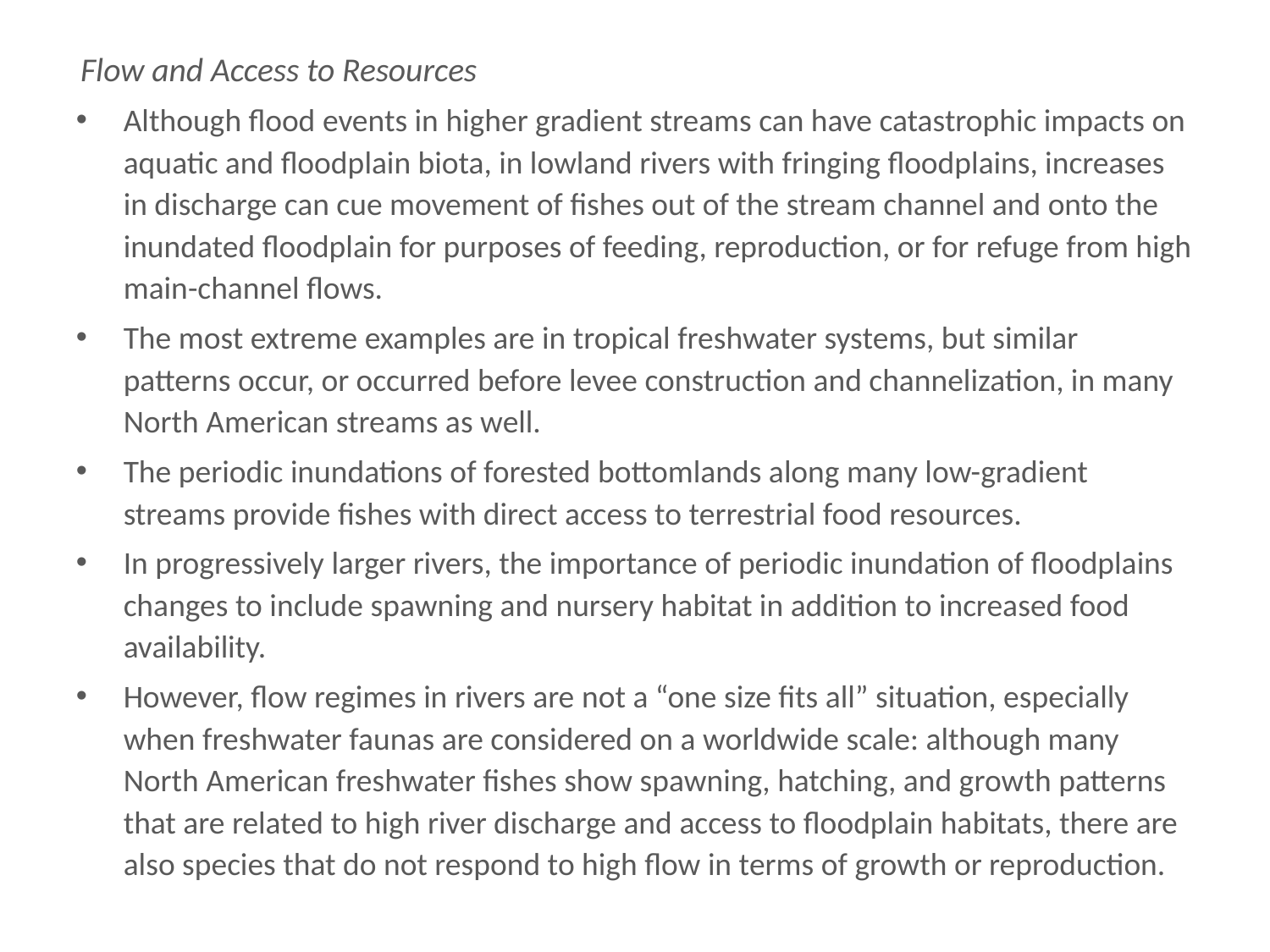

# Flow and Access to Resources
Flow and Access to Resources
Although flood events in higher gradient streams can have catastrophic impacts on aquatic and floodplain biota, in lowland rivers with fringing floodplains, increases in discharge can cue movement of fishes out of the stream channel and onto the inundated floodplain for purposes of feeding, reproduction, or for refuge from high main-channel flows.
The most extreme examples are in tropical freshwater systems, but similar patterns occur, or occurred before levee construction and channelization, in many North American streams as well.
The periodic inundations of forested bottomlands along many low-gradient streams provide fishes with direct access to terrestrial food resources.
In progressively larger rivers, the importance of periodic inundation of floodplains changes to include spawning and nursery habitat in addition to increased food availability.
However, flow regimes in rivers are not a “one size fits all” situation, especially when freshwater faunas are considered on a worldwide scale: although many North American freshwater fishes show spawning, hatching, and growth patterns that are related to high river discharge and access to floodplain habitats, there are also species that do not respond to high flow in terms of growth or reproduction.